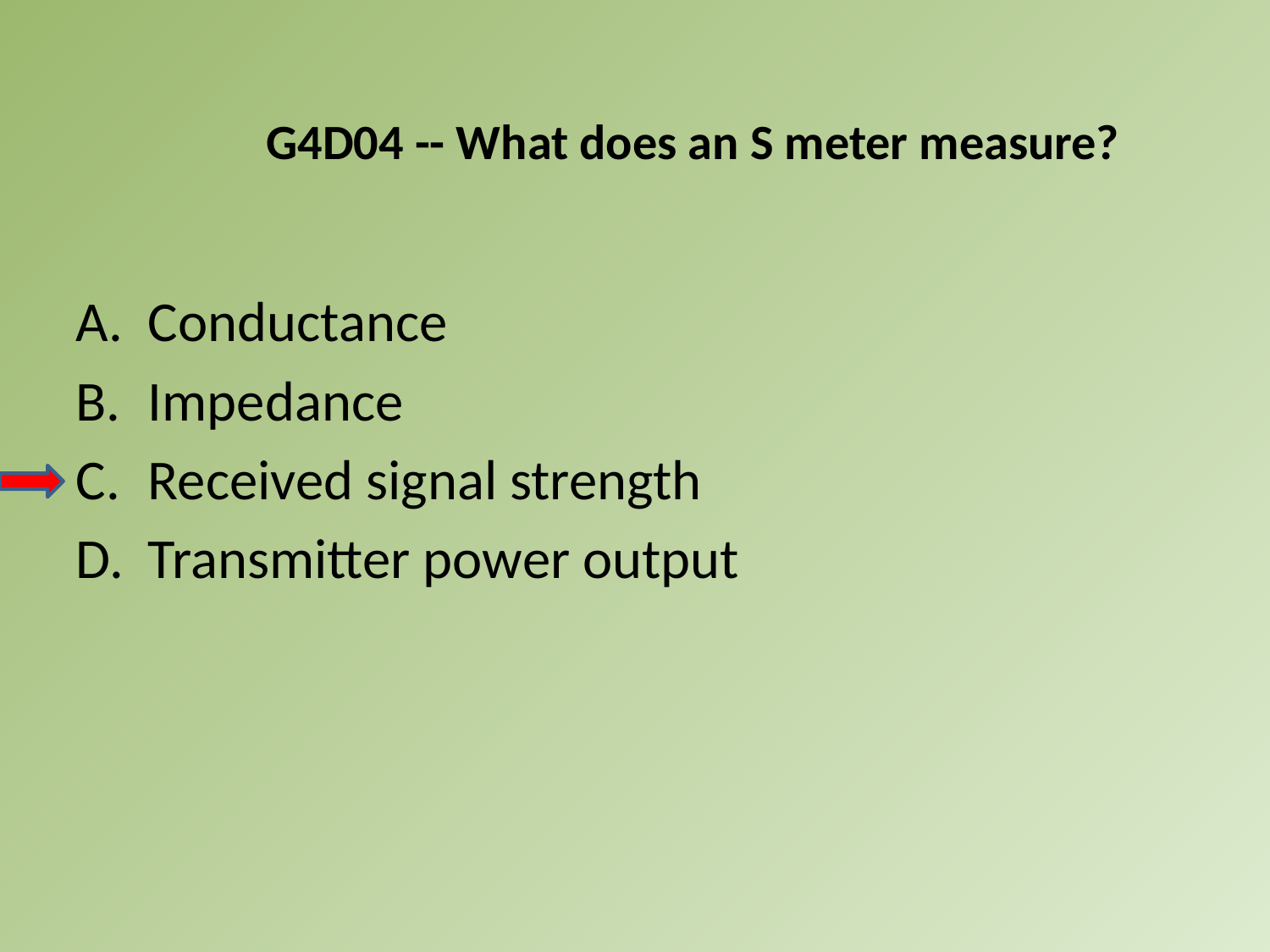

G4D04 -- What does an S meter measure?
A.	Conductance
B.	Impedance
C.	Received signal strength
D.	Transmitter power output